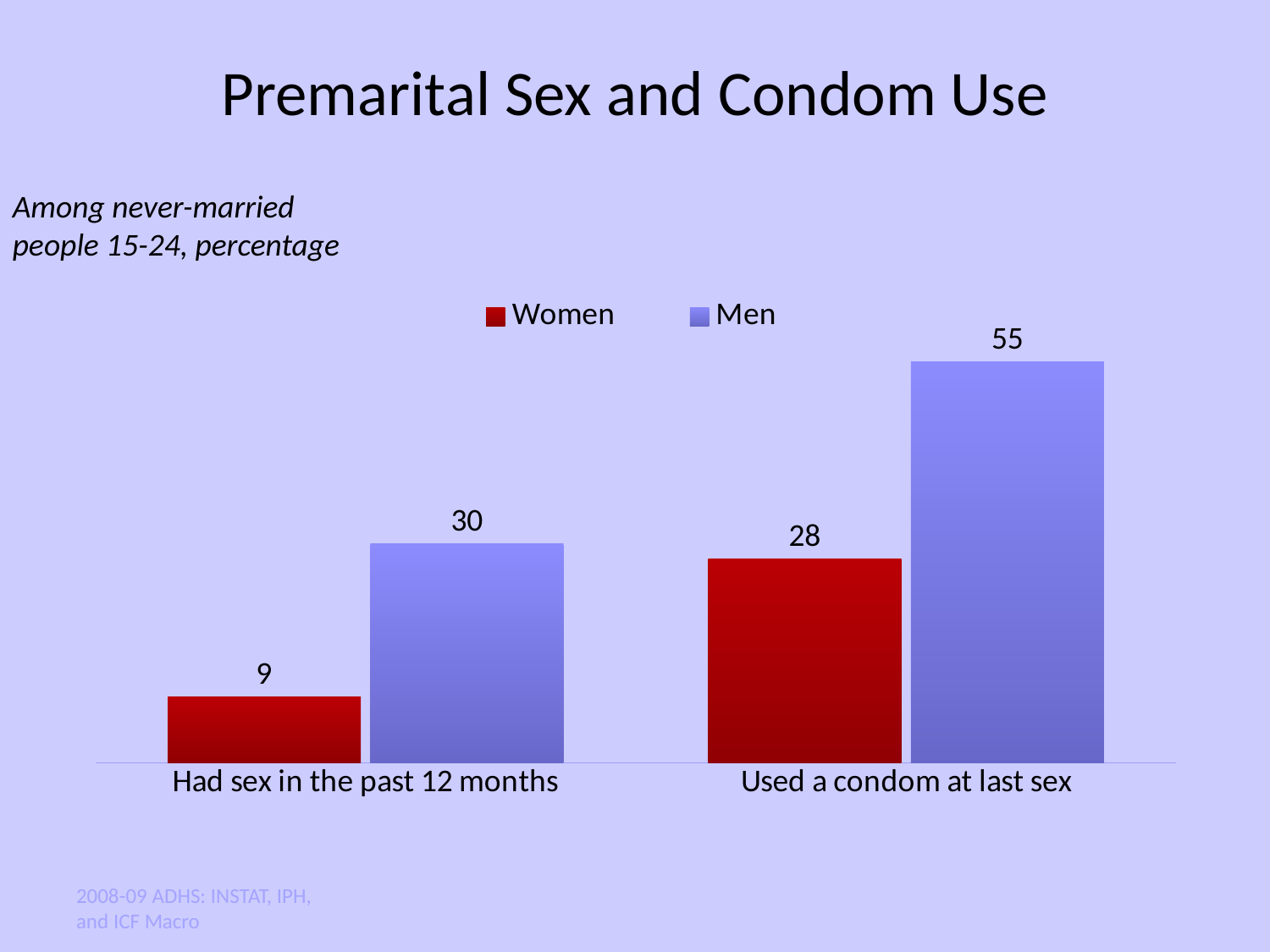

# Premarital Sex and Condom Use
Among never-married people 15-24, percentage

### Chart

| Category | Women | Men |
|---|---|---|
| Had sex in the past 12 months | 9.0 | 30.0 |
| Used a condom at last sex | 28.0 | 55.0 |
2008-09 ADHS: INSTAT, IPH, and ICF Macro